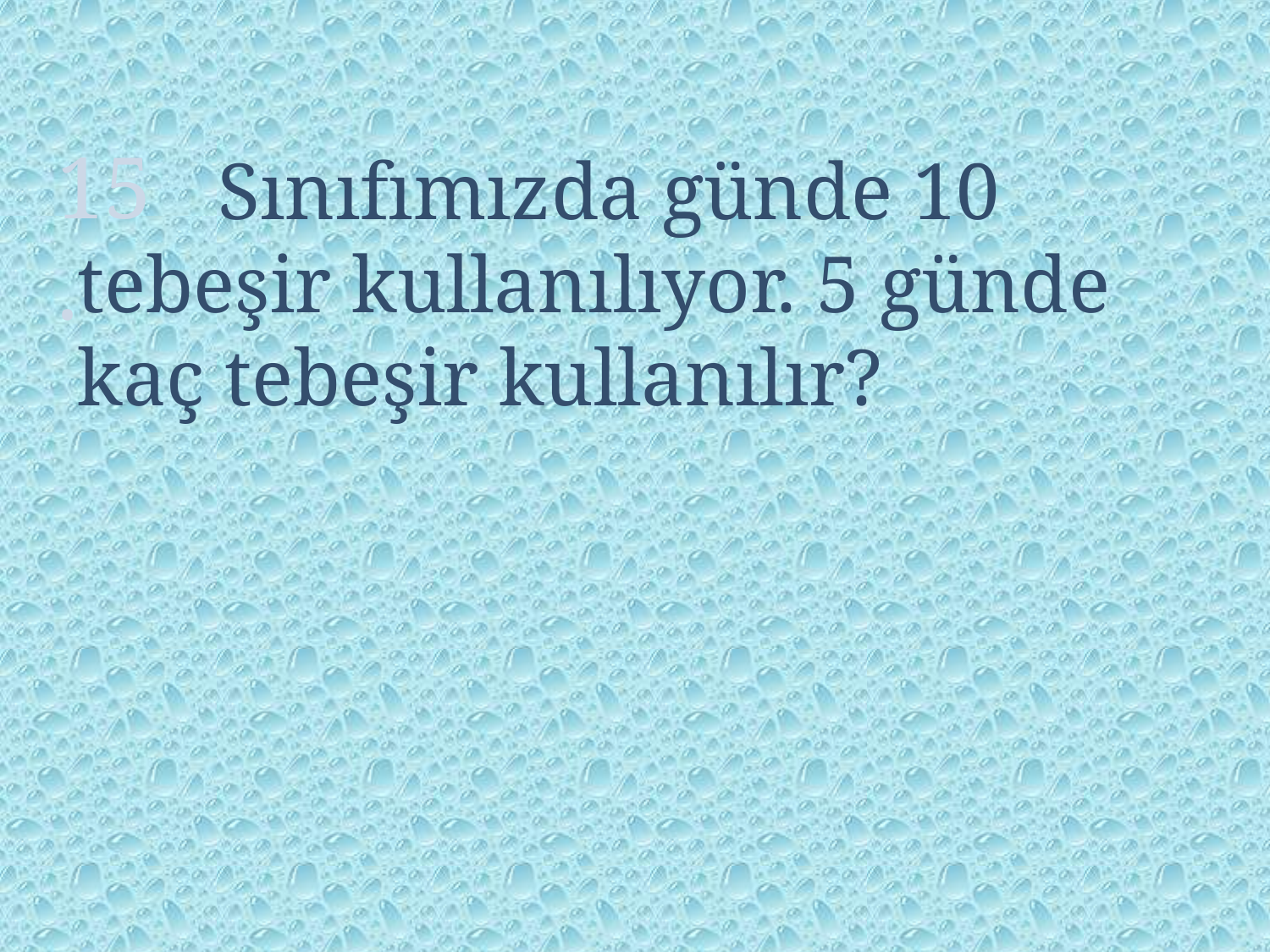

15.
       Sınıfımızda günde 10 tebeşir kullanılıyor. 5 günde kaç tebeşir kullanılır?